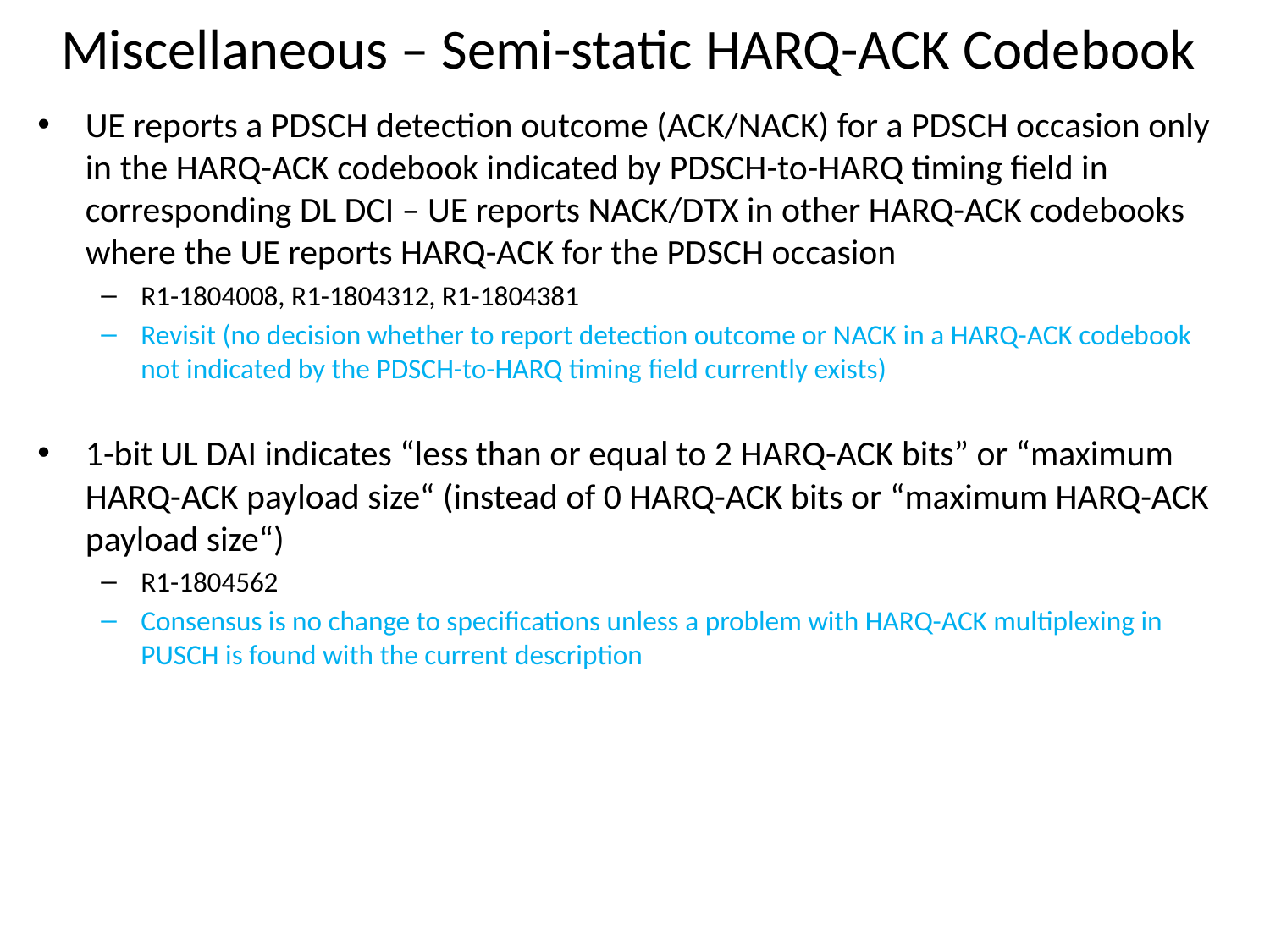

# Miscellaneous – Semi-static HARQ-ACK Codebook
UE reports a PDSCH detection outcome (ACK/NACK) for a PDSCH occasion only in the HARQ-ACK codebook indicated by PDSCH-to-HARQ timing field in corresponding DL DCI – UE reports NACK/DTX in other HARQ-ACK codebooks where the UE reports HARQ-ACK for the PDSCH occasion
R1-1804008, R1-1804312, R1-1804381
Revisit (no decision whether to report detection outcome or NACK in a HARQ-ACK codebook not indicated by the PDSCH-to-HARQ timing field currently exists)

1-bit UL DAI indicates “less than or equal to 2 HARQ-ACK bits” or “maximum HARQ-ACK payload size“ (instead of 0 HARQ-ACK bits or “maximum HARQ-ACK payload size“)
R1-1804562
Consensus is no change to specifications unless a problem with HARQ-ACK multiplexing in PUSCH is found with the current description